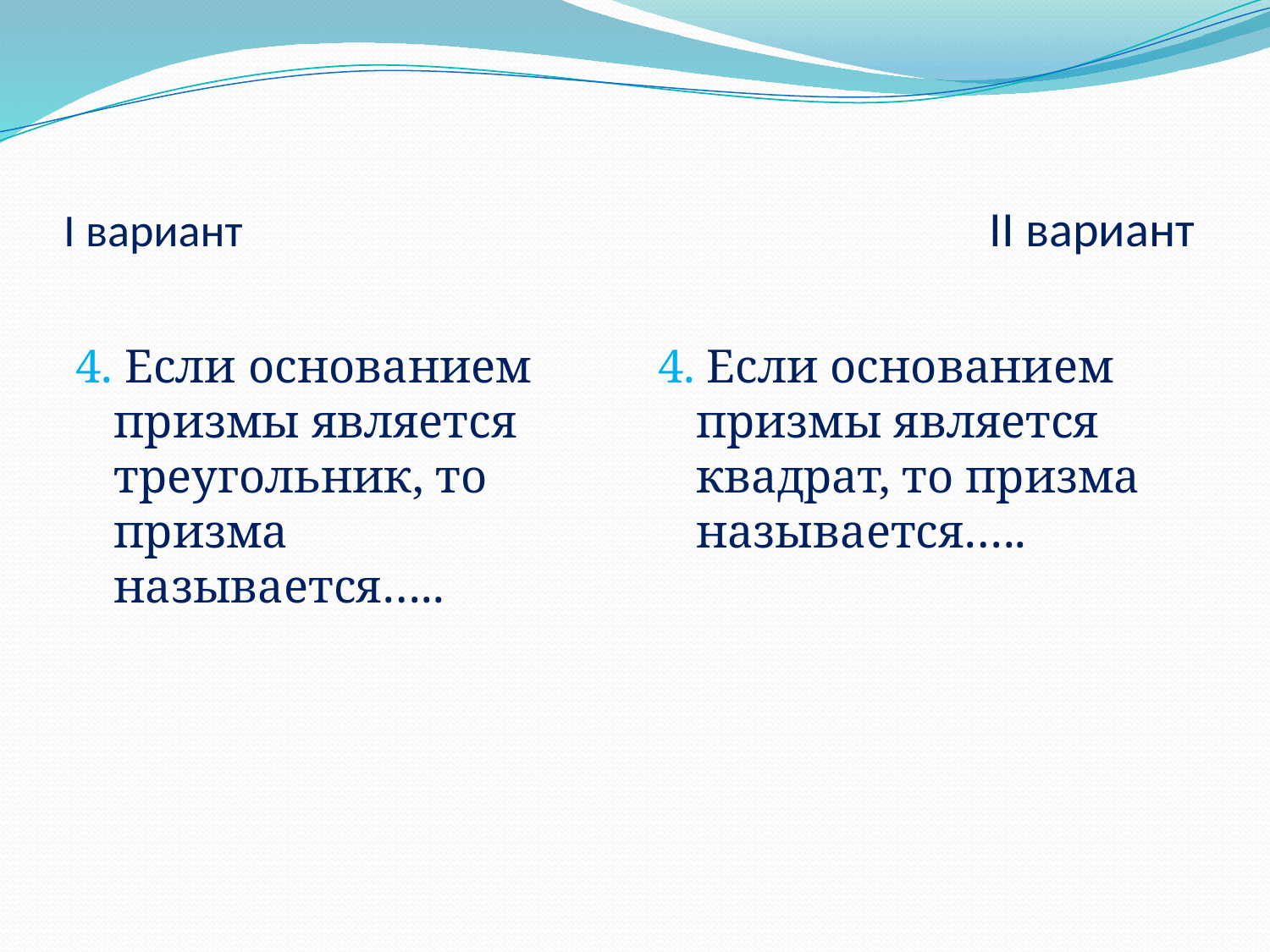

# I вариант                                                                        II вариант

4. Если основанием призмы является треугольник, то призма называется…..

4. Если основанием призмы является квадрат, то призма называется…..